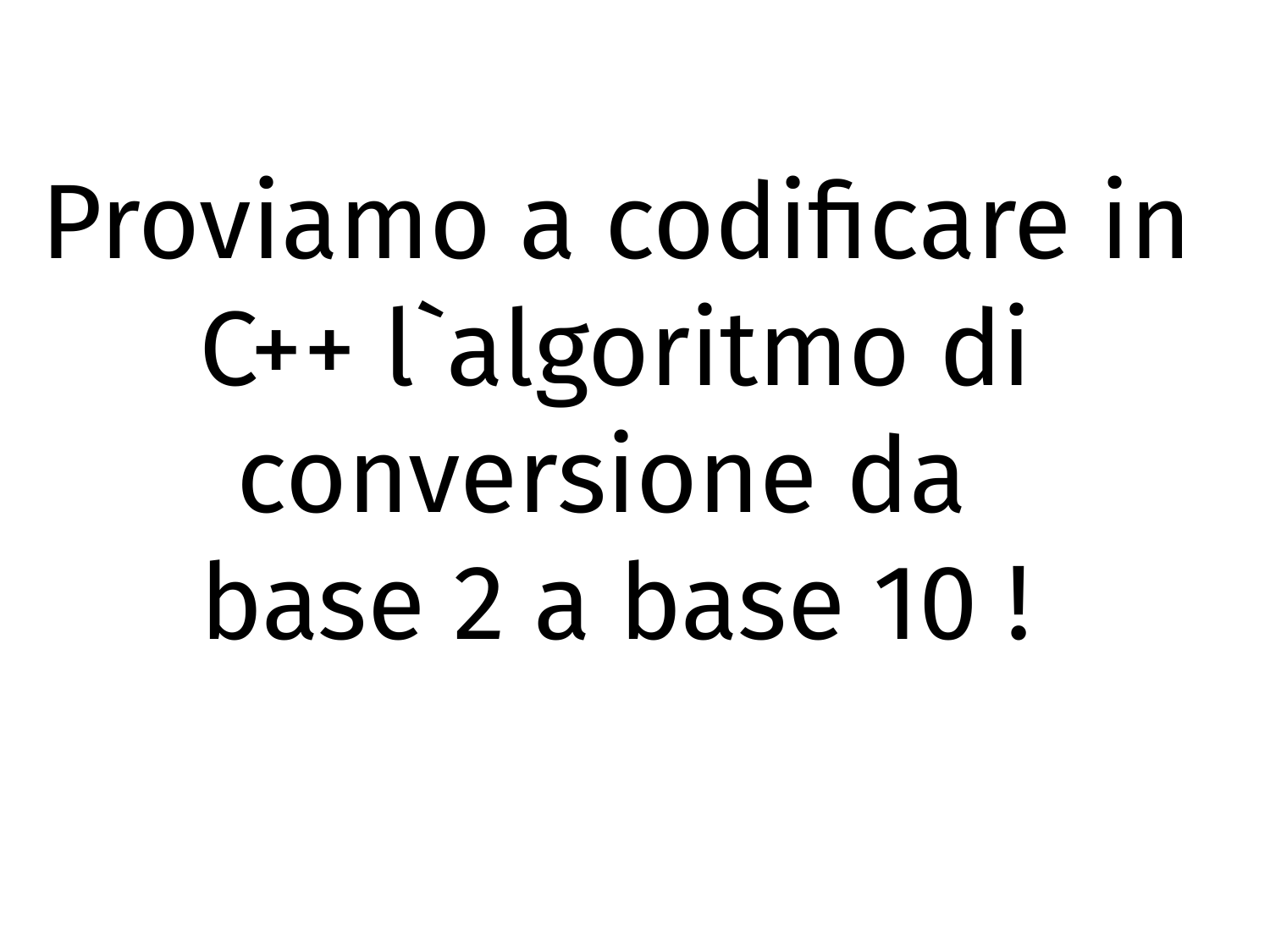

Proviamo a codificare in
C++ l`algoritmo di conversione da
base 2 a base 10 !